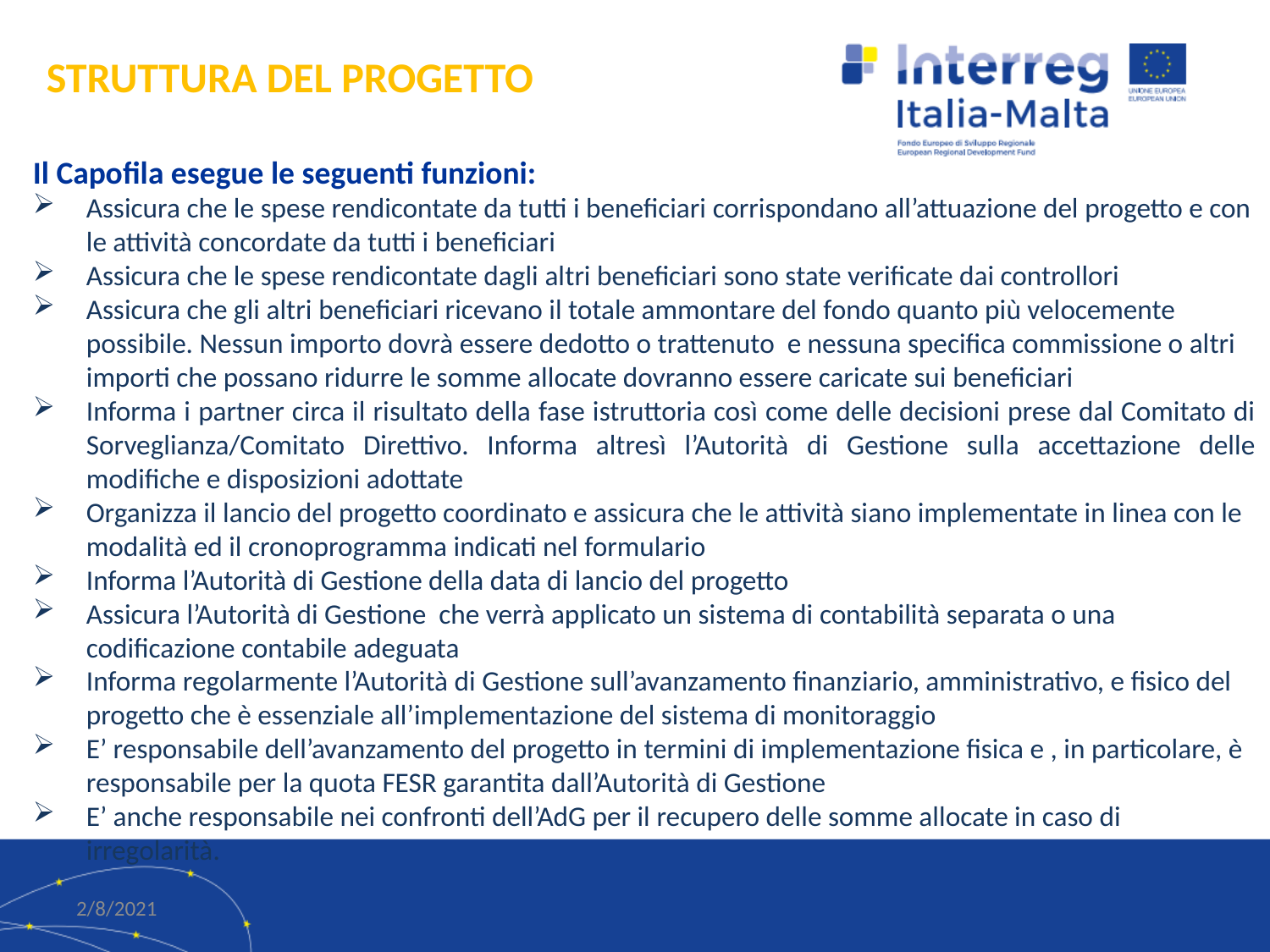

# STRUTTURA DEL PROGETTO
Il Capofila esegue le seguenti funzioni:
Assicura che le spese rendicontate da tutti i beneficiari corrispondano all’attuazione del progetto e con le attività concordate da tutti i beneficiari
Assicura che le spese rendicontate dagli altri beneficiari sono state verificate dai controllori
Assicura che gli altri beneficiari ricevano il totale ammontare del fondo quanto più velocemente possibile. Nessun importo dovrà essere dedotto o trattenuto  e nessuna specifica commissione o altri importi che possano ridurre le somme allocate dovranno essere caricate sui beneficiari
Informa i partner circa il risultato della fase istruttoria così come delle decisioni prese dal Comitato di Sorveglianza/Comitato Direttivo. Informa altresì l’Autorità di Gestione sulla accettazione delle modifiche e disposizioni adottate
Organizza il lancio del progetto coordinato e assicura che le attività siano implementate in linea con le modalità ed il cronoprogramma indicati nel formulario
Informa l’Autorità di Gestione della data di lancio del progetto
Assicura l’Autorità di Gestione  che verrà applicato un sistema di contabilità separata o una codificazione contabile adeguata
Informa regolarmente l’Autorità di Gestione sull’avanzamento finanziario, amministrativo, e fisico del progetto che è essenziale all’implementazione del sistema di monitoraggio
E’ responsabile dell’avanzamento del progetto in termini di implementazione fisica e , in particolare, è responsabile per la quota FESR garantita dall’Autorità di Gestione
E’ anche responsabile nei confronti dell’AdG per il recupero delle somme allocate in caso di irregolarità.
2/8/2021

6